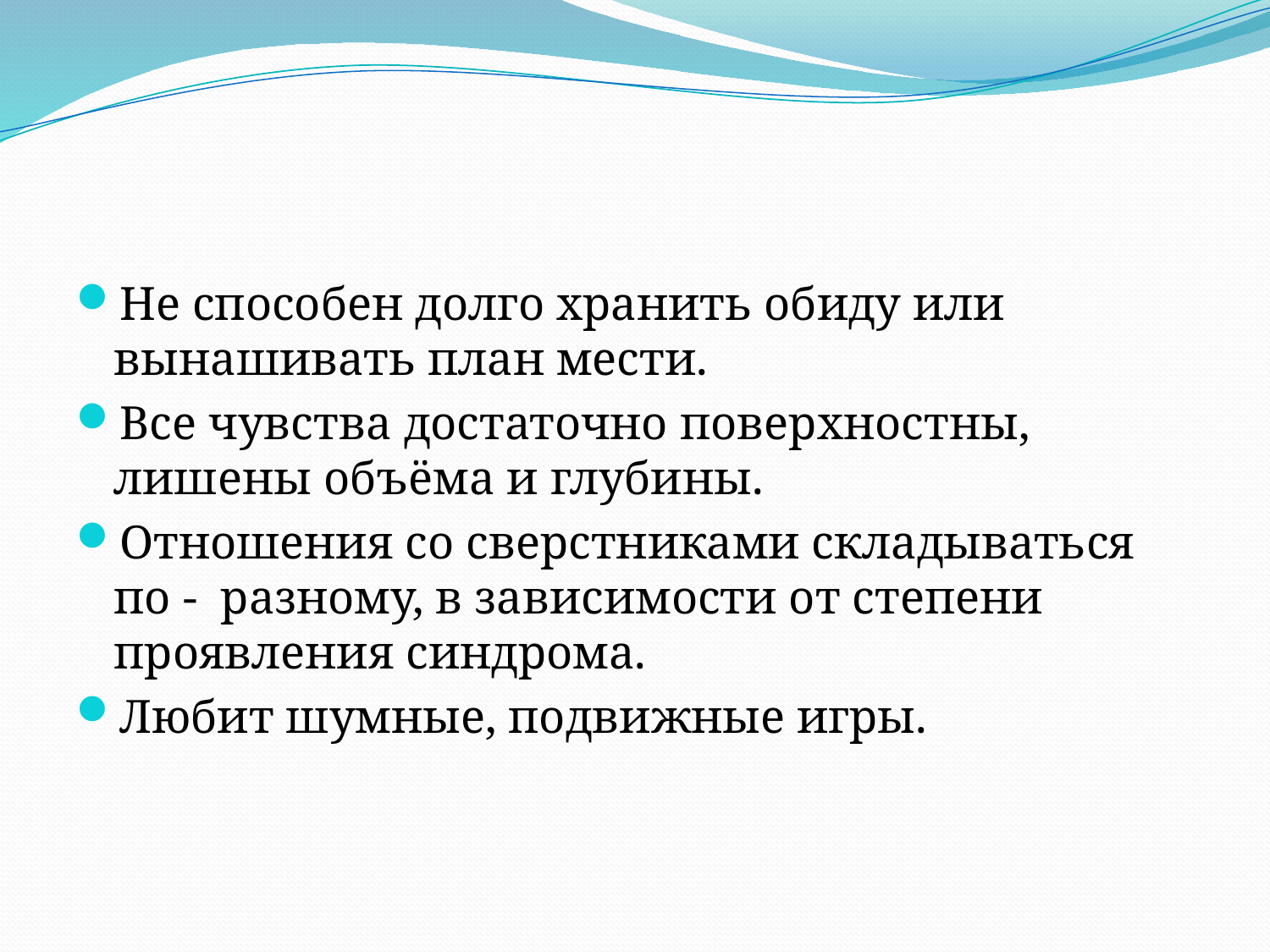

#
Не способен долго хранить обиду или вынашивать план мести.
Все чувства достаточно поверхностны, лишены объёма и глубины.
Отношения со сверстниками складываться по -  разному, в зависимости от степени проявления синдрома.
Любит шумные, подвижные игры.